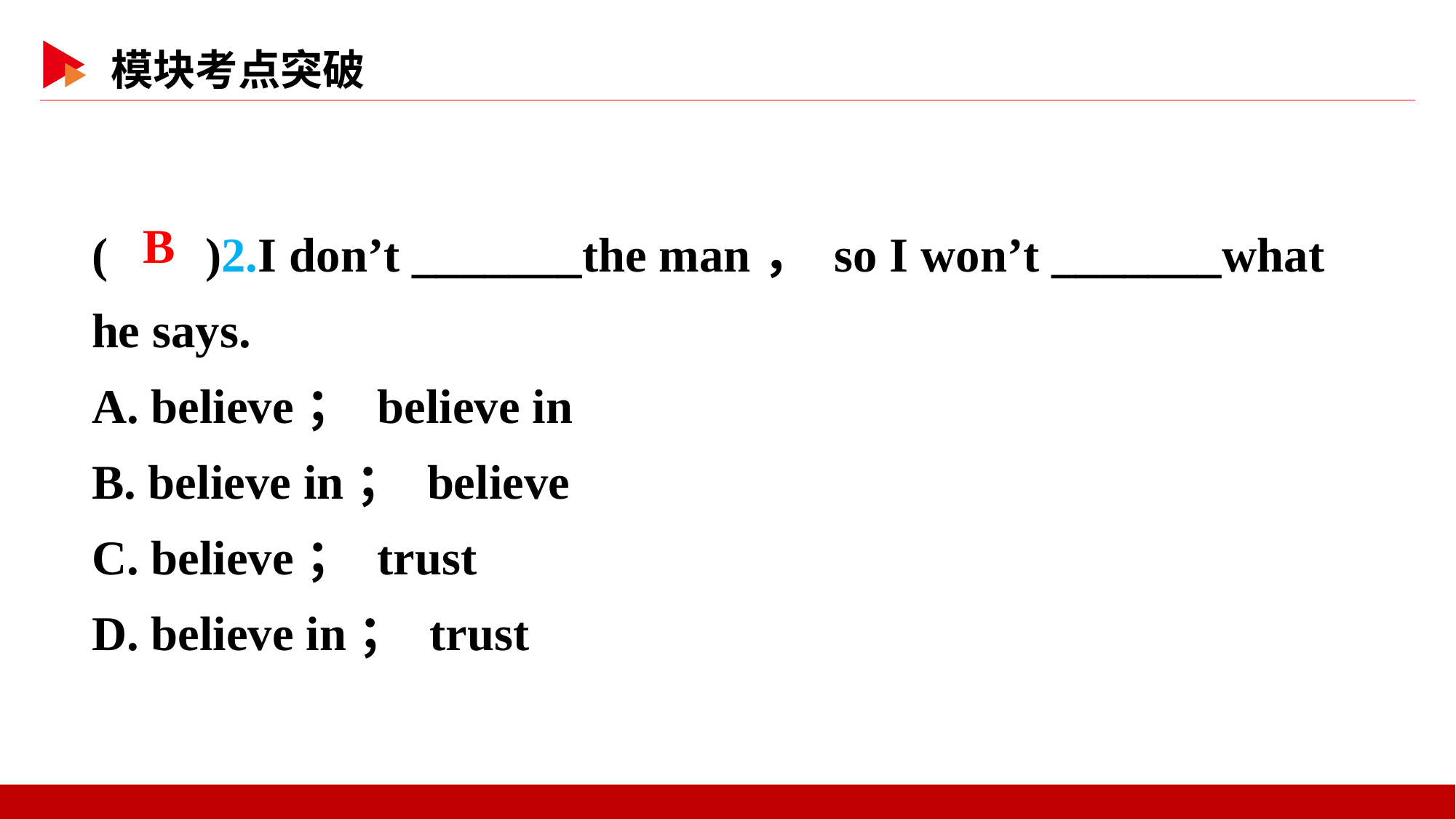

(        )2.I don’t _______the man， so I won’t _______what he says.
A. believe； believe in
B. believe in； believe
C. believe； trust
D. believe in； trust
   B